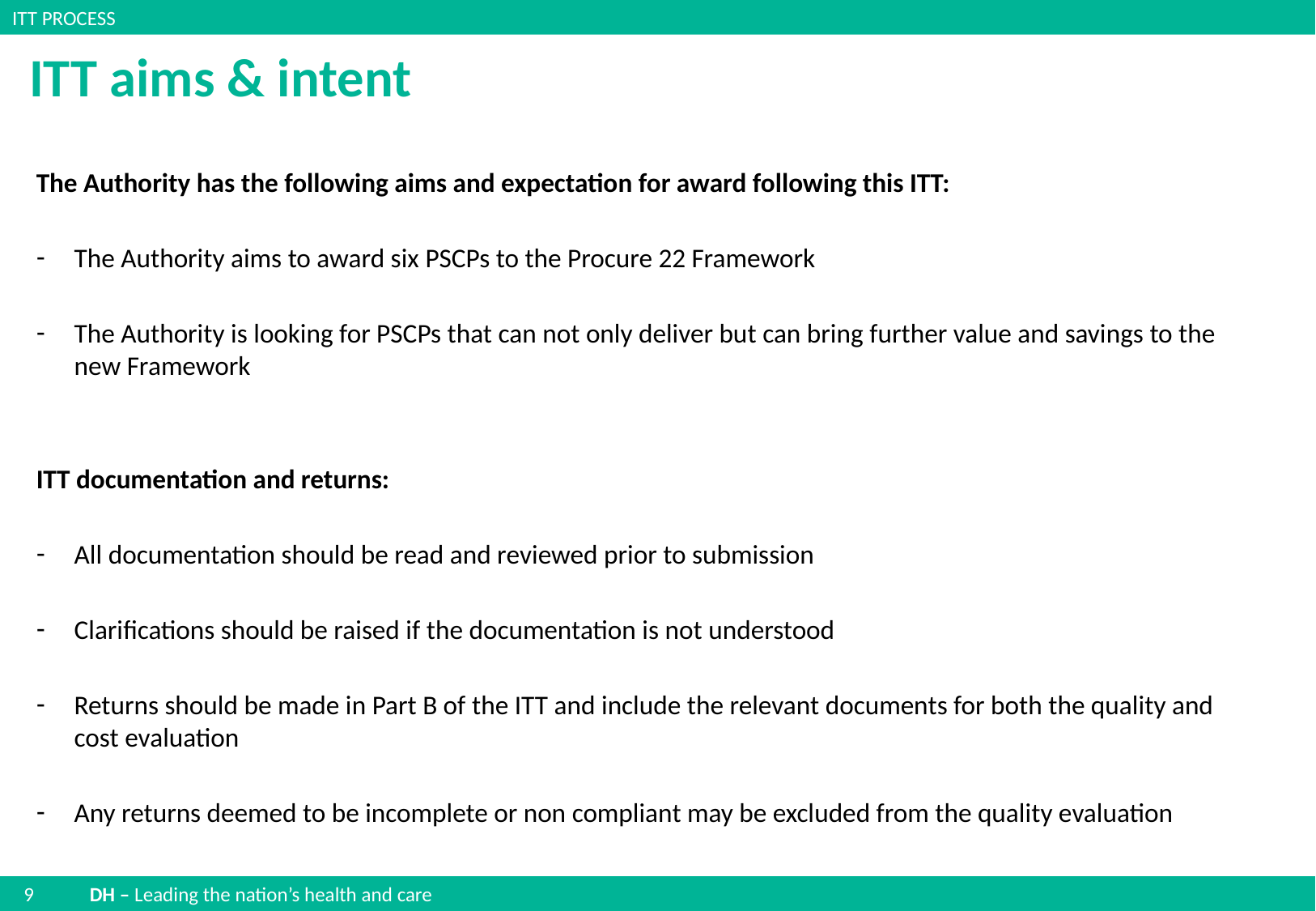

ITT PROCESS
# ITT aims & intent
The Authority has the following aims and expectation for award following this ITT:

The Authority aims to award six PSCPs to the Procure 22 Framework

The Authority is looking for PSCPs that can not only deliver but can bring further value and savings to the new Framework

ITT documentation and returns:

All documentation should be read and reviewed prior to submission

Clarifications should be raised if the documentation is not understood

Returns should be made in Part B of the ITT and include the relevant documents for both the quality and cost evaluation

Any returns deemed to be incomplete or non compliant may be excluded from the quality evaluation